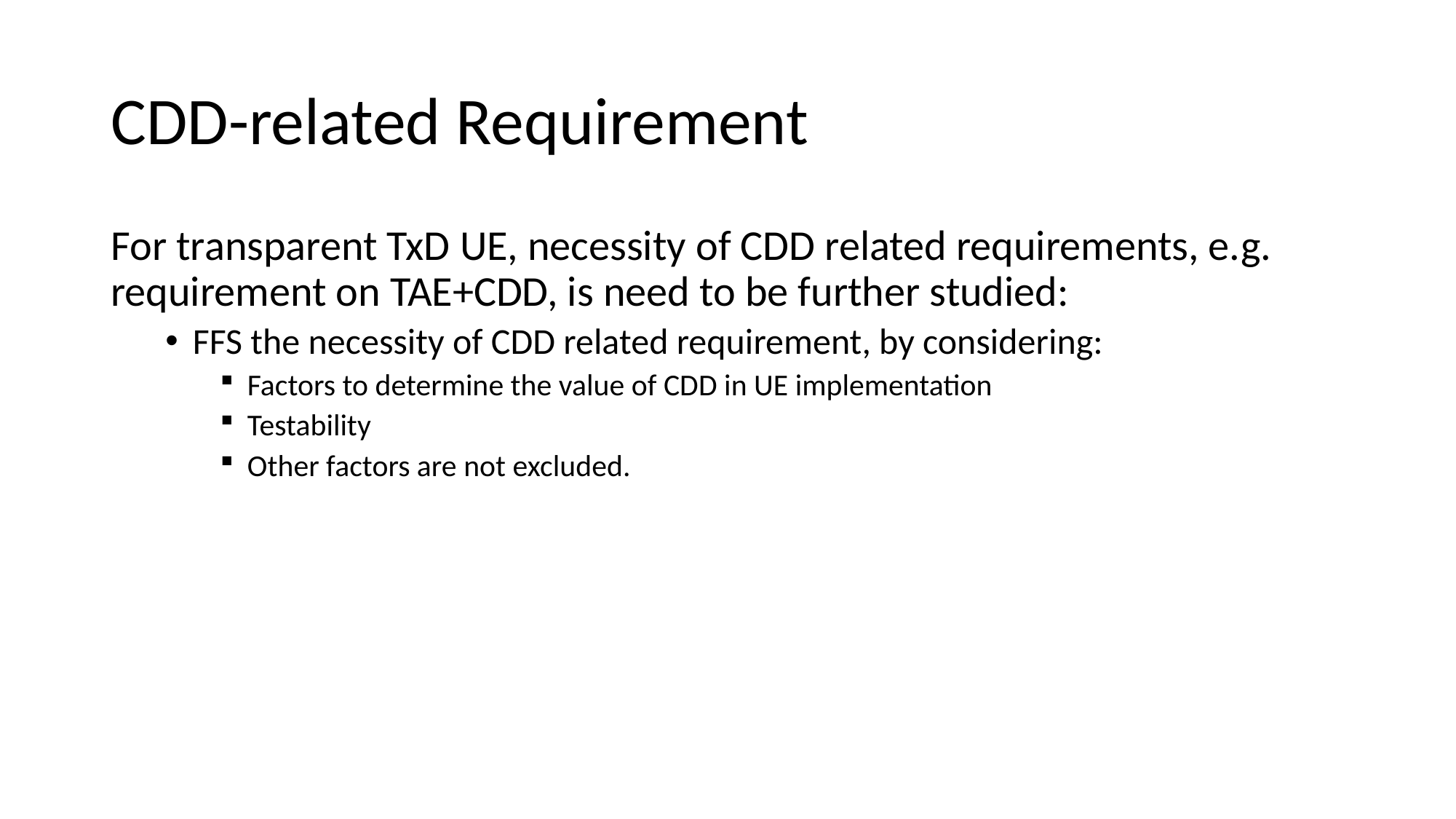

# CDD-related Requirement
For transparent TxD UE, necessity of CDD related requirements, e.g. requirement on TAE+CDD, is need to be further studied:
FFS the necessity of CDD related requirement, by considering:
Factors to determine the value of CDD in UE implementation
Testability
Other factors are not excluded.